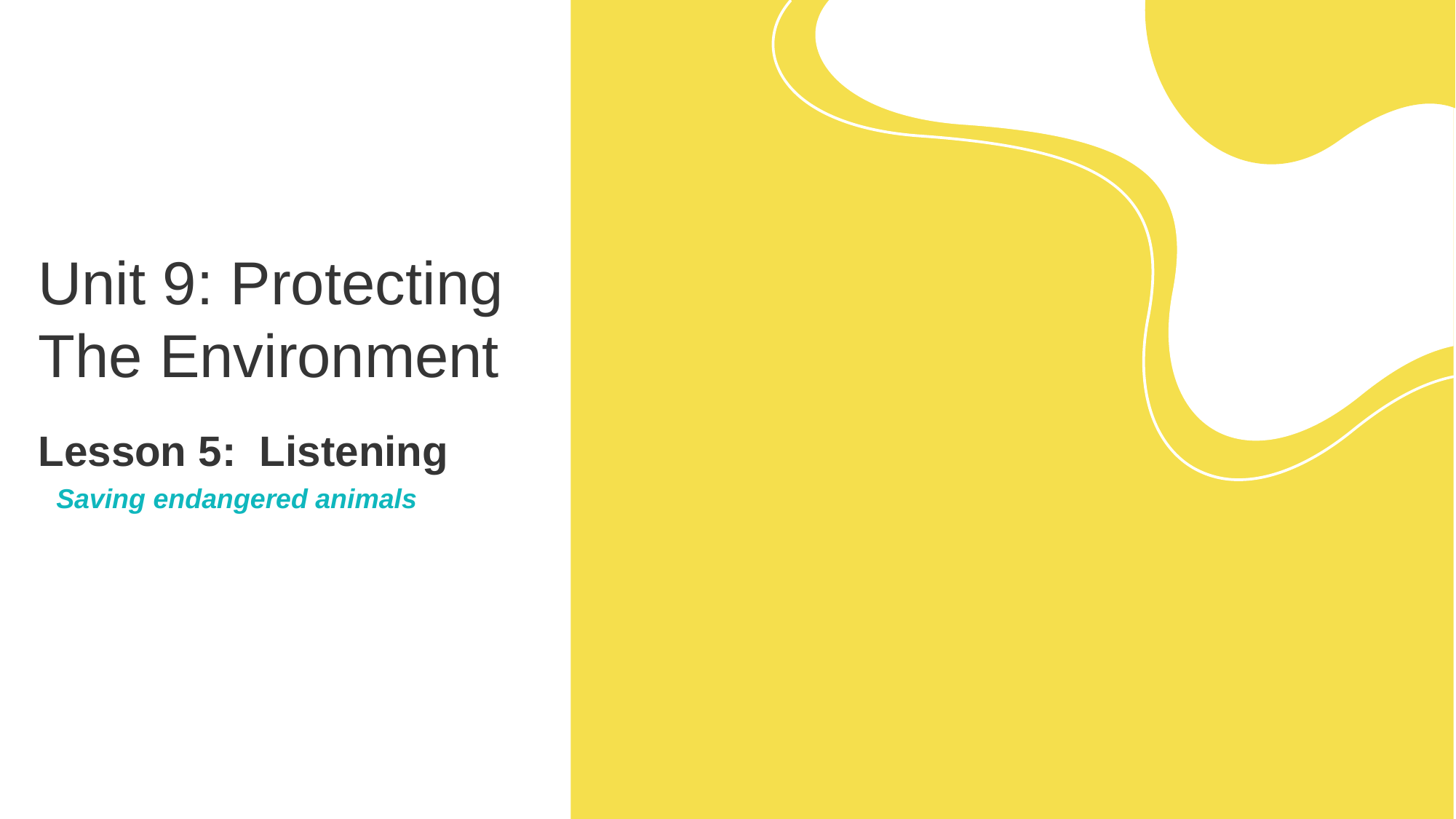

# Unit 9: Protecting The Environment
Lesson 5:  Listening
Saving endangered animals